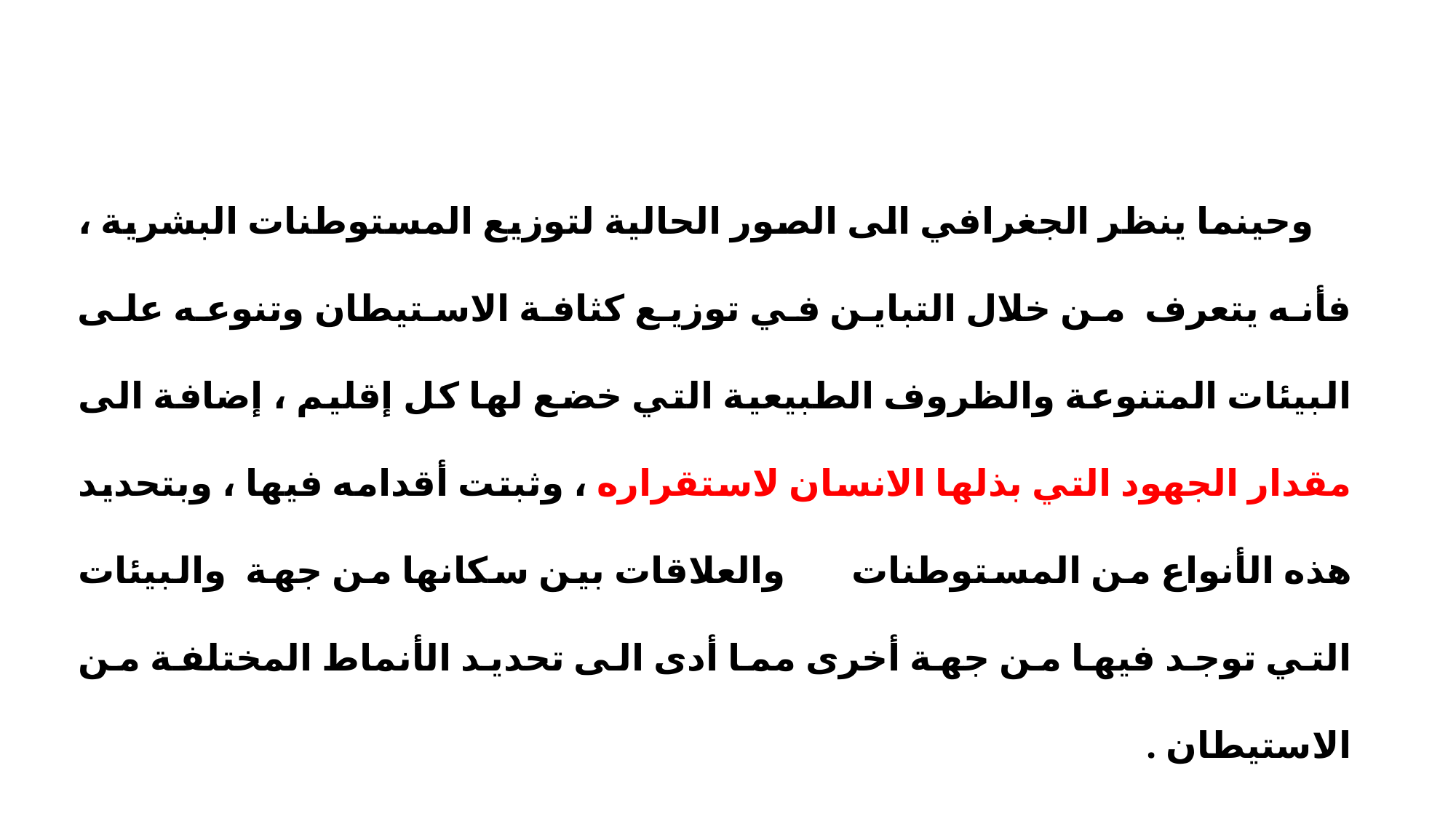

وحينما ينظر الجغرافي الى الصور الحالية لتوزيع المستوطنات البشرية ، فأنه يتعرف  من خلال التباين في توزيع كثافة الاستيطان وتنوعه على البيئات المتنوعة والظروف الطبيعية التي خضع لها كل إقليم ، إضافة الى مقدار الجهود التي بذلها الانسان لاستقراره ، وثبتت أقدامه فيها ، وبتحديد هذه الأنواع من المستوطنات       والعلاقات بين سكانها من جهة  والبيئات التي توجد فيها من جهة أخرى مما أدى الى تحديد الأنماط المختلفة من الاستيطان .